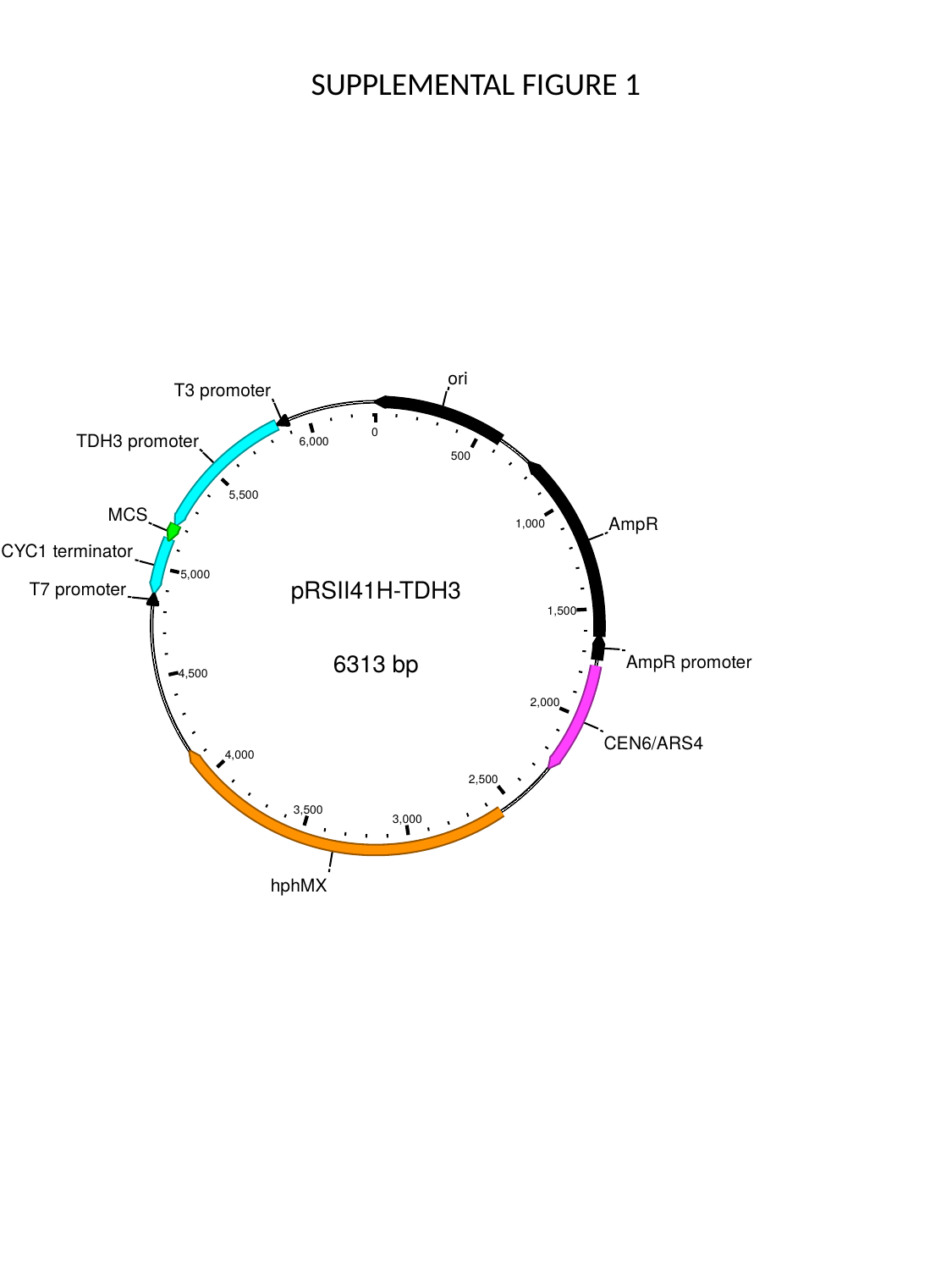

SUPPLEMENTAL FIGURE 1
ori
T3 promoter

0
TDH3 promoter

6,000

500

5,500

MCS

AmpR

1,000

CYC1 terminator

5,000

pRSII41H-TDH3
T7 promoter

1,500

6313 bp

AmpR promoter

4,500

2,000

CEN6/ARS4

4,000

2,500

3,500

3,000

hphMX